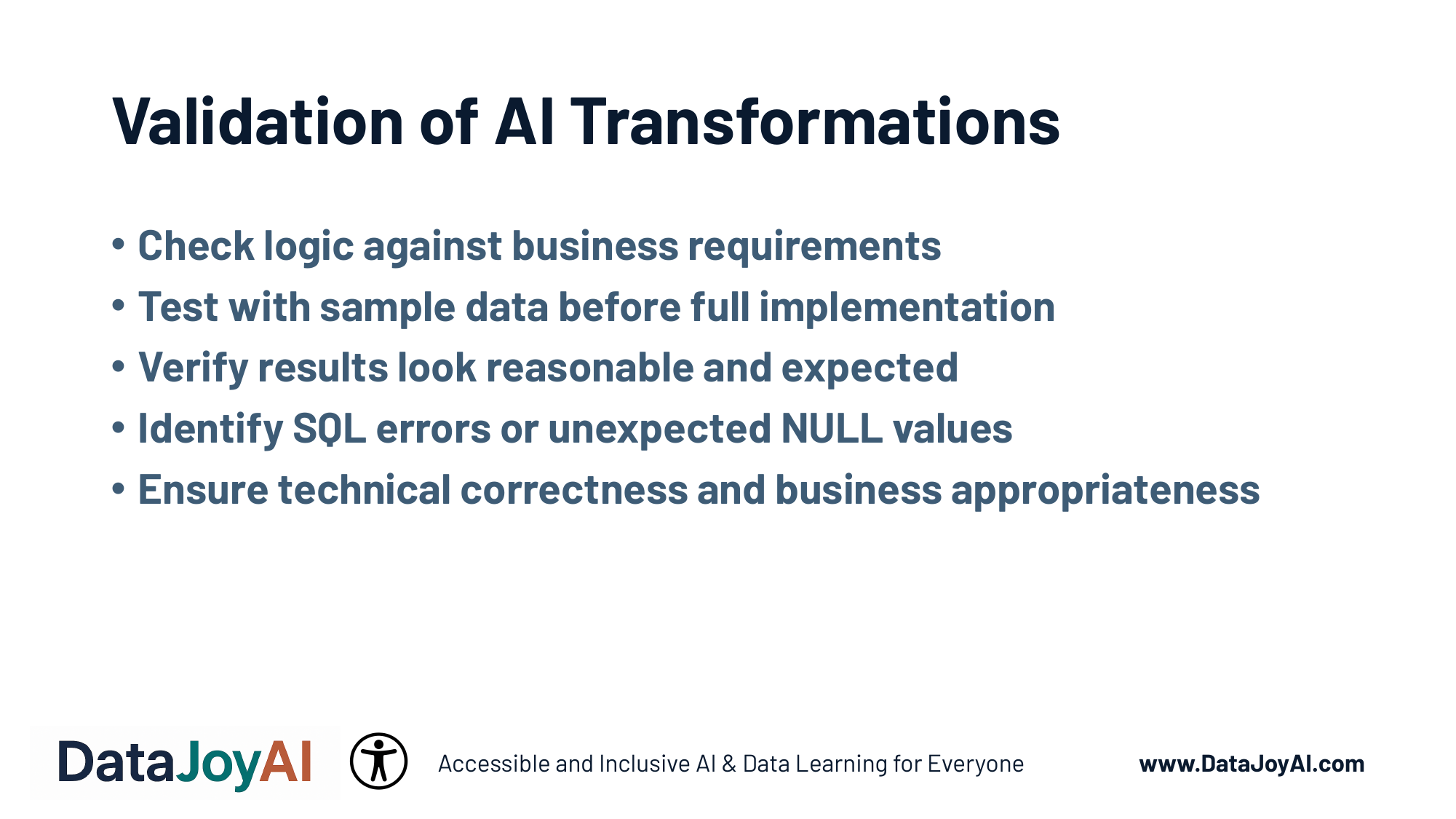

# Validation of AI Transformations
Check logic against business requirements
Test with sample data before full implementation
Verify results look reasonable and expected
Identify SQL errors or unexpected NULL values
Ensure technical correctness and business appropriateness